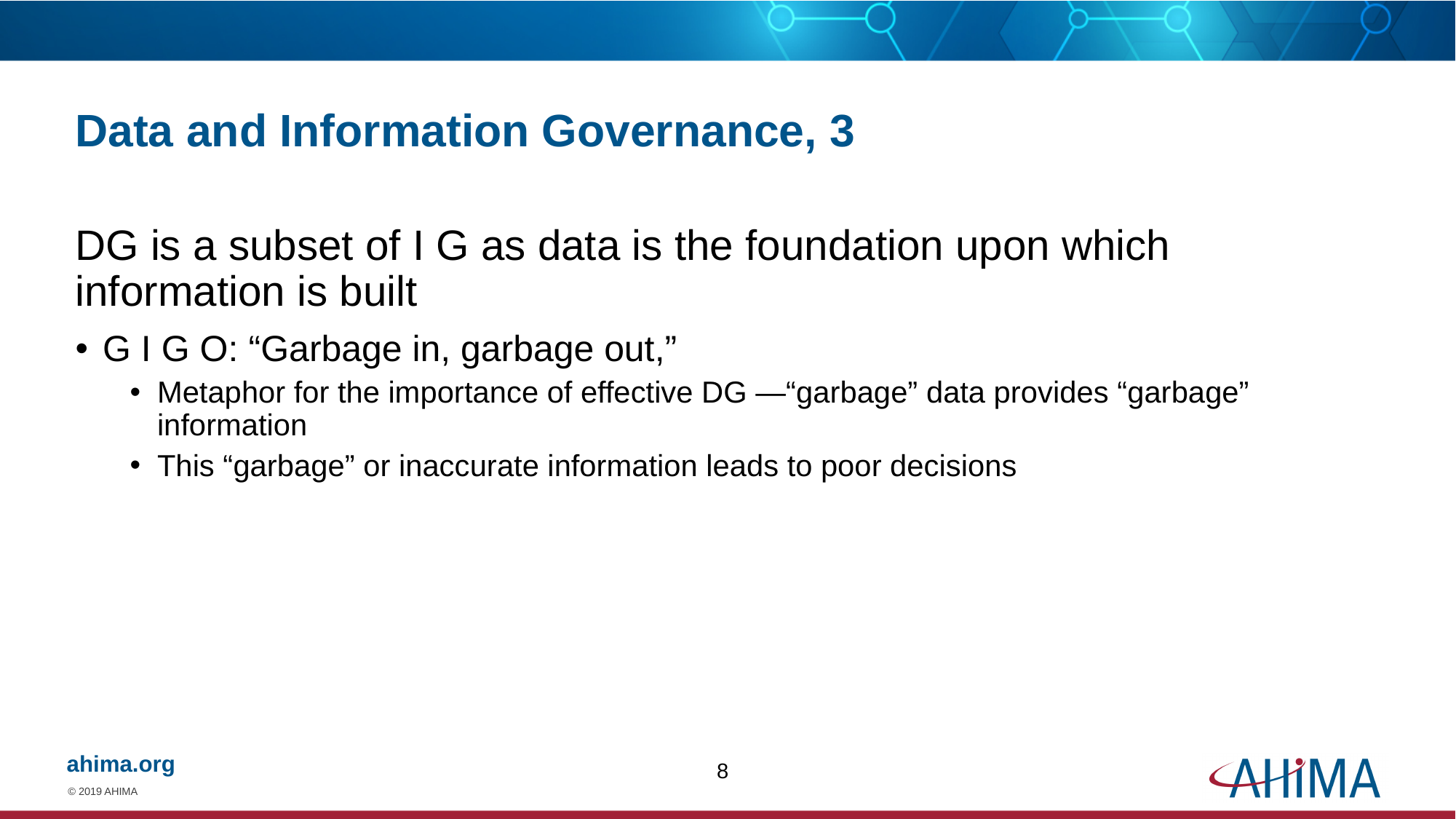

# Data and Information Governance, 3
DG is a subset of I G as data is the foundation upon which information is built
G I G O: “Garbage in, garbage out,”
Metaphor for the importance of effective DG —“garbage” data provides “garbage” information
This “garbage” or inaccurate information leads to poor decisions